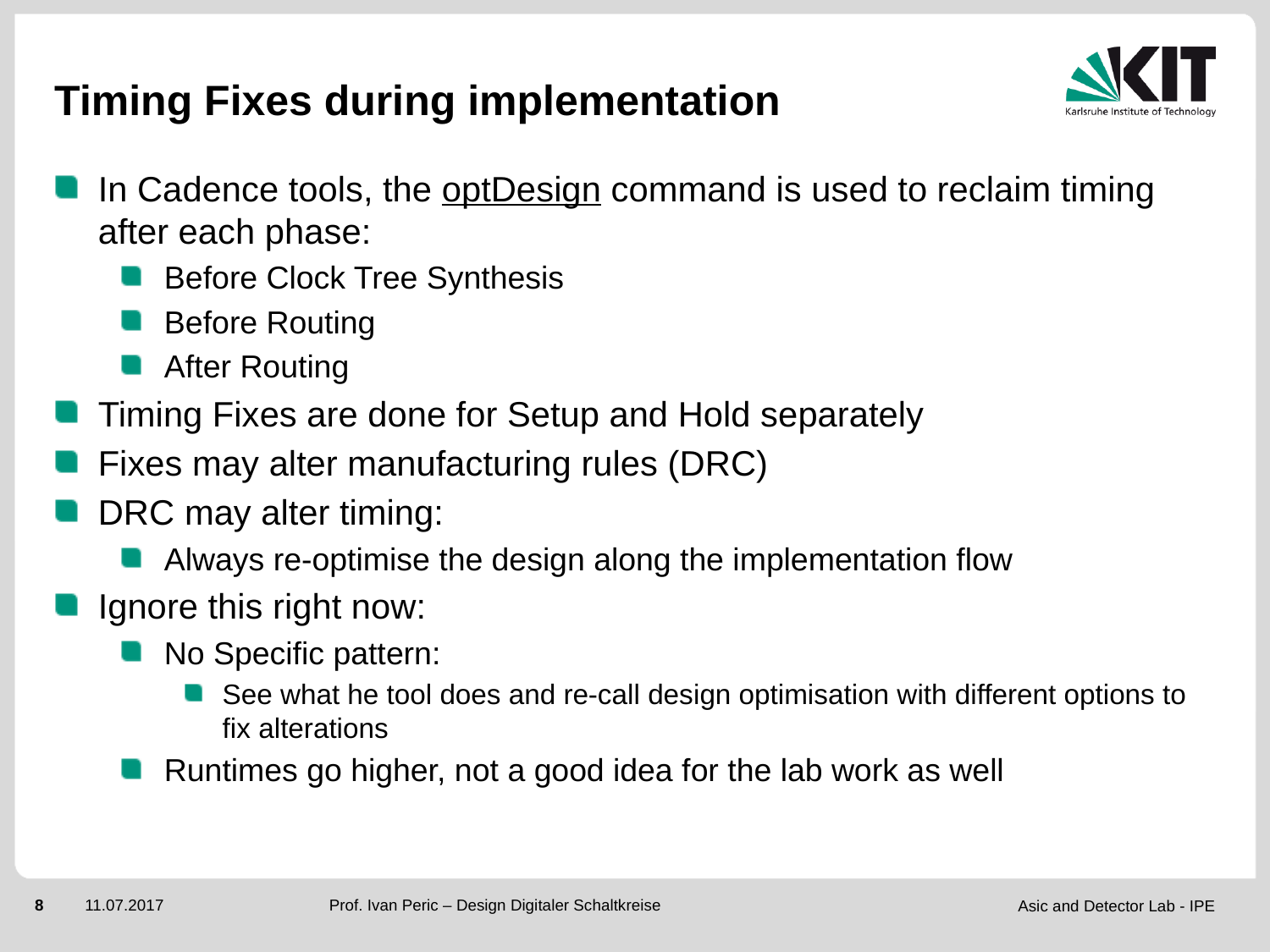

# Timing Fixes during implementation
In Cadence tools, the optDesign command is used to reclaim timing after each phase:
Before Clock Tree Synthesis
Before Routing
After Routing
Timing Fixes are done for Setup and Hold separately
Fixes may alter manufacturing rules (DRC)
DRC may alter timing:
Always re-optimise the design along the implementation flow
Ignore this right now:
No Specific pattern:
See what he tool does and re-call design optimisation with different options to fix alterations
Runtimes go higher, not a good idea for the lab work as well